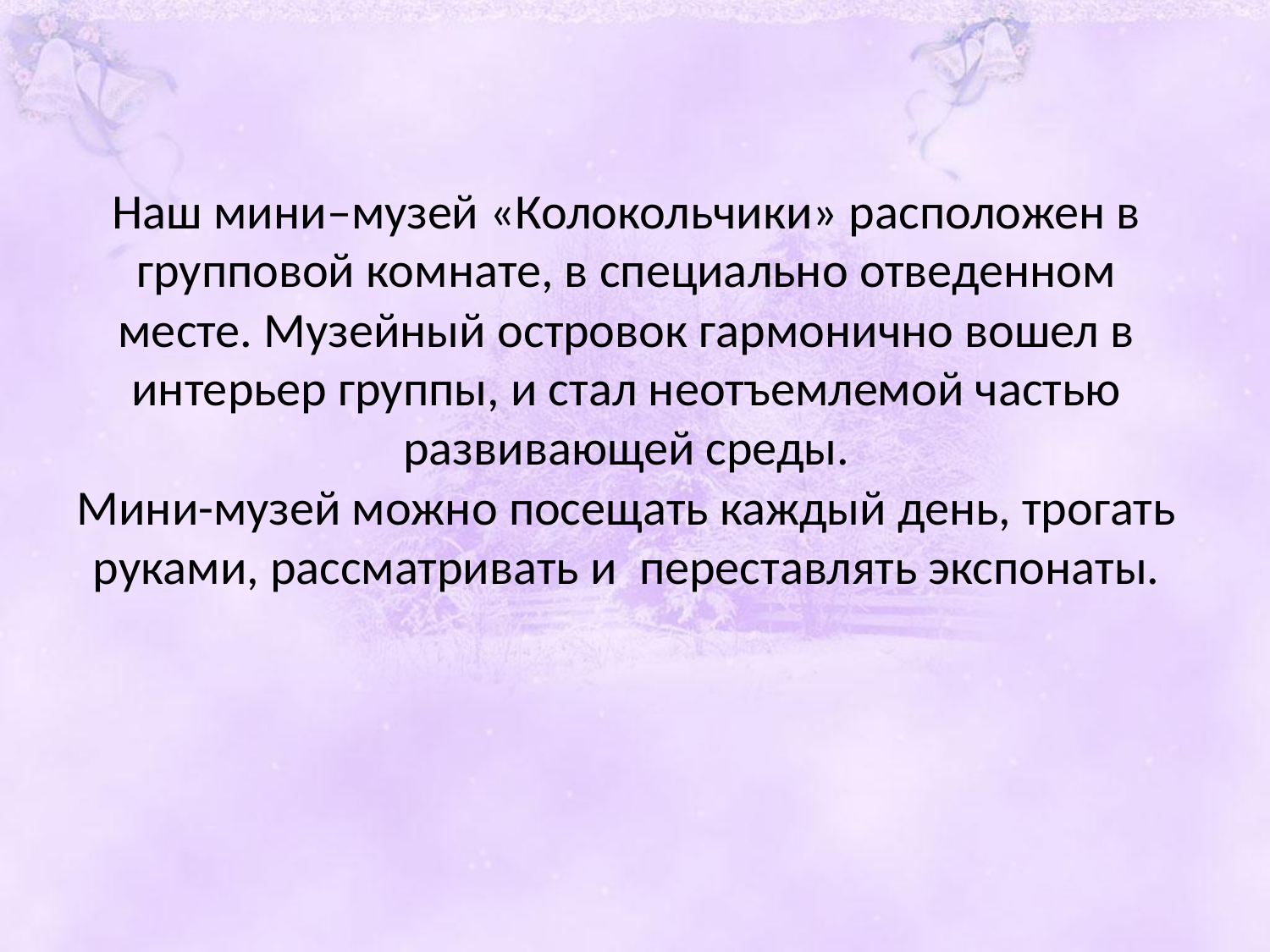

# Наш мини–музей «Колокольчики» расположен в групповой комнате, в специально отведенном месте. Музейный островок гармонично вошел в интерьер группы, и стал неотъемлемой частью развивающей среды. Мини-музей можно посещать каждый день, трогать руками, рассматривать и  переставлять экспонаты.